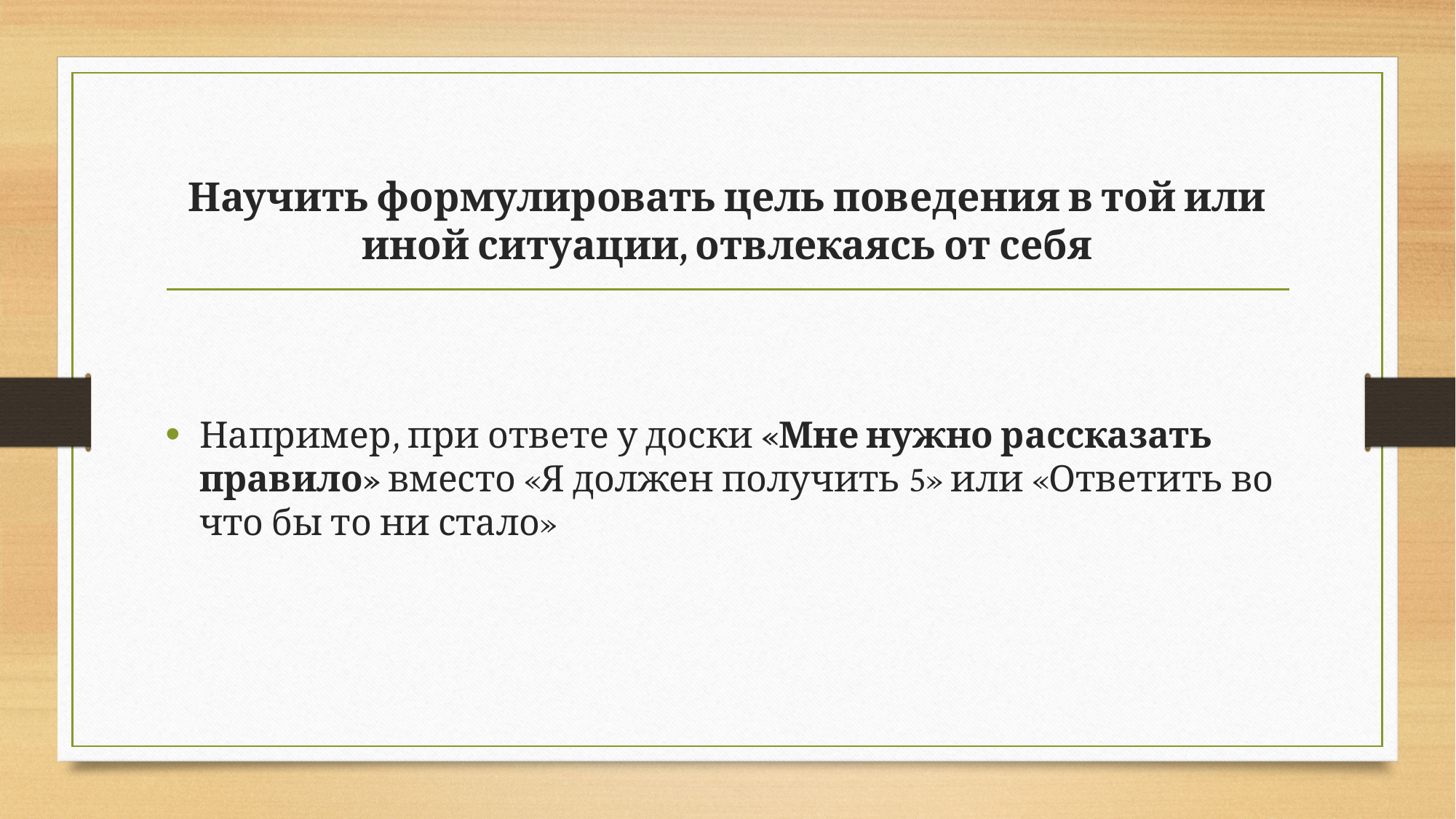

# Научить формулировать цель поведения в той или иной ситуации, отвлекаясь от себя
Например, при ответе у доски «Мне нужно рассказать правило» вместо «Я должен получить 5» или «Ответить во что бы то ни стало»